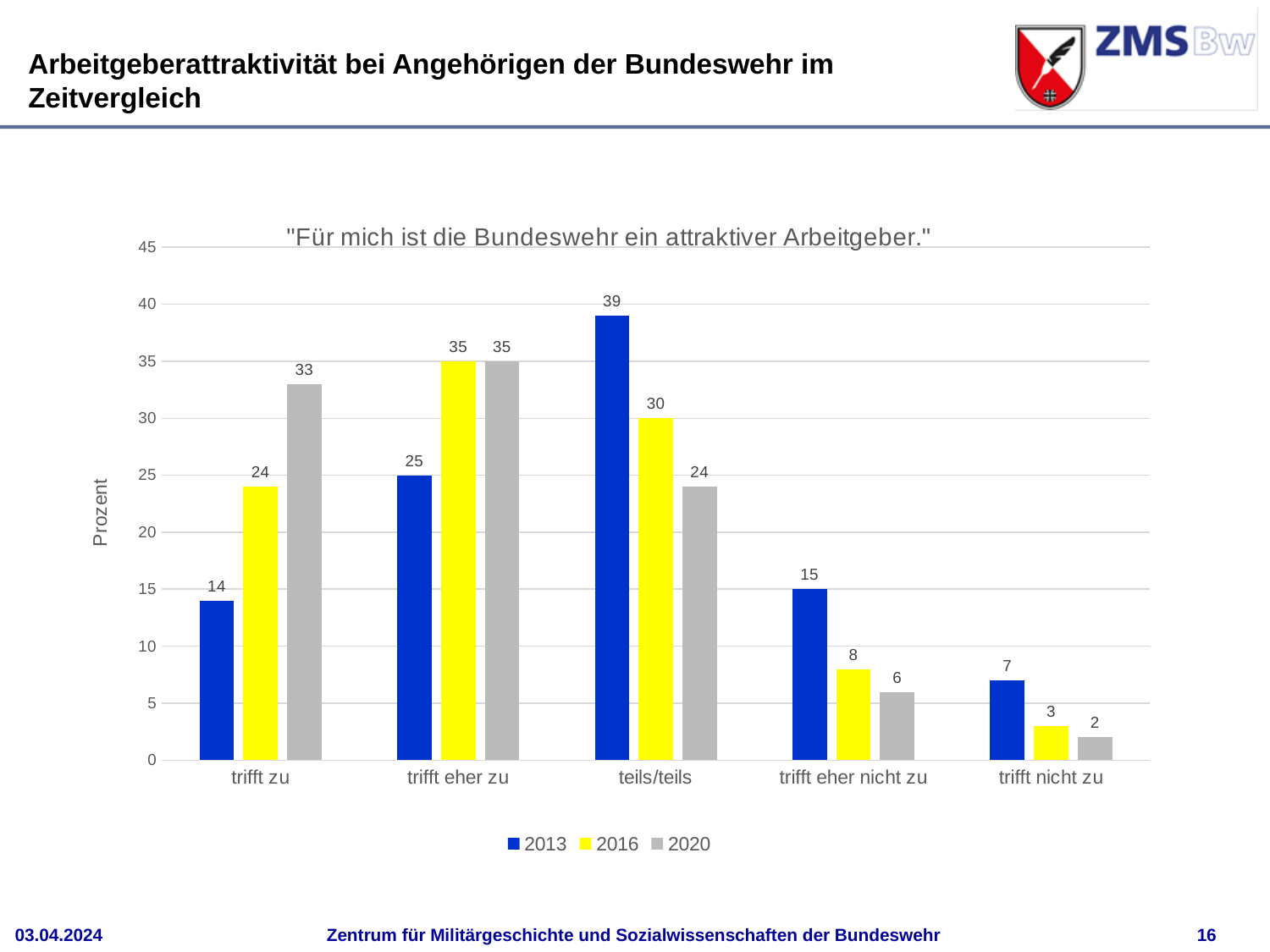

Arbeitgeberattraktivität bei Angehörigen der Bundeswehr im Zeitvergleich

### Chart: "Für mich ist die Bundeswehr ein attraktiver Arbeitgeber."

| Category | 2013 | 2016 | 2020 |
|---|---|---|---|
| trifft zu | 14.0 | 24.0 | 33.0 |
| trifft eher zu | 25.0 | 35.0 | 35.0 |
| teils/teils | 39.0 | 30.0 | 24.0 |
| trifft eher nicht zu | 15.0 | 8.0 | 6.0 |
| trifft nicht zu | 7.0 | 3.0 | 2.0 |